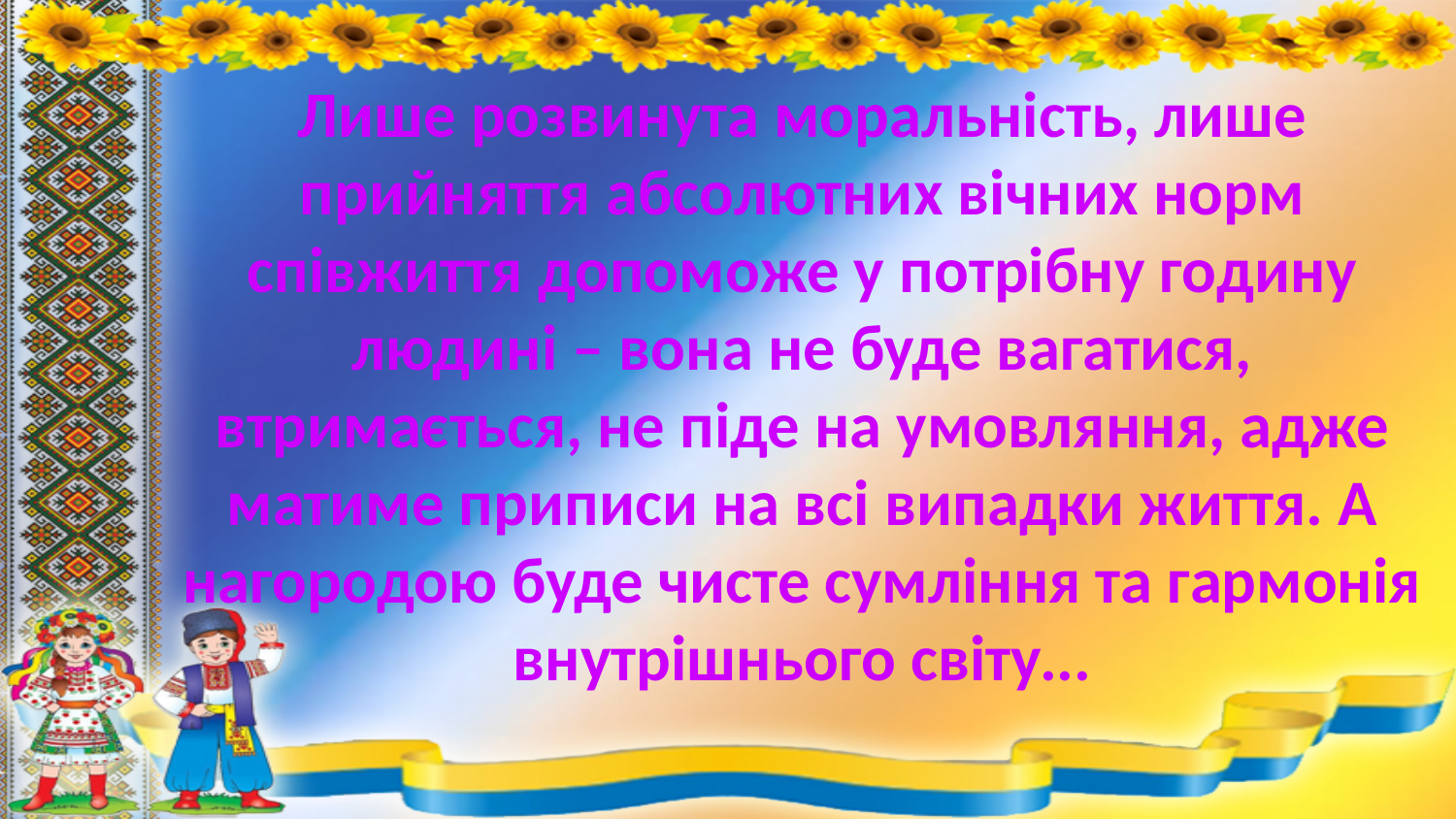

Лише розвинута моральність, лише прийняття абсолютних вічних норм співжиття допоможе у потрібну годину людині – вона не буде вагатися, втримається, не піде на умовляння, адже матиме приписи на всі випадки життя. А нагородою буде чисте сумління та гармонія внутрішнього світу...